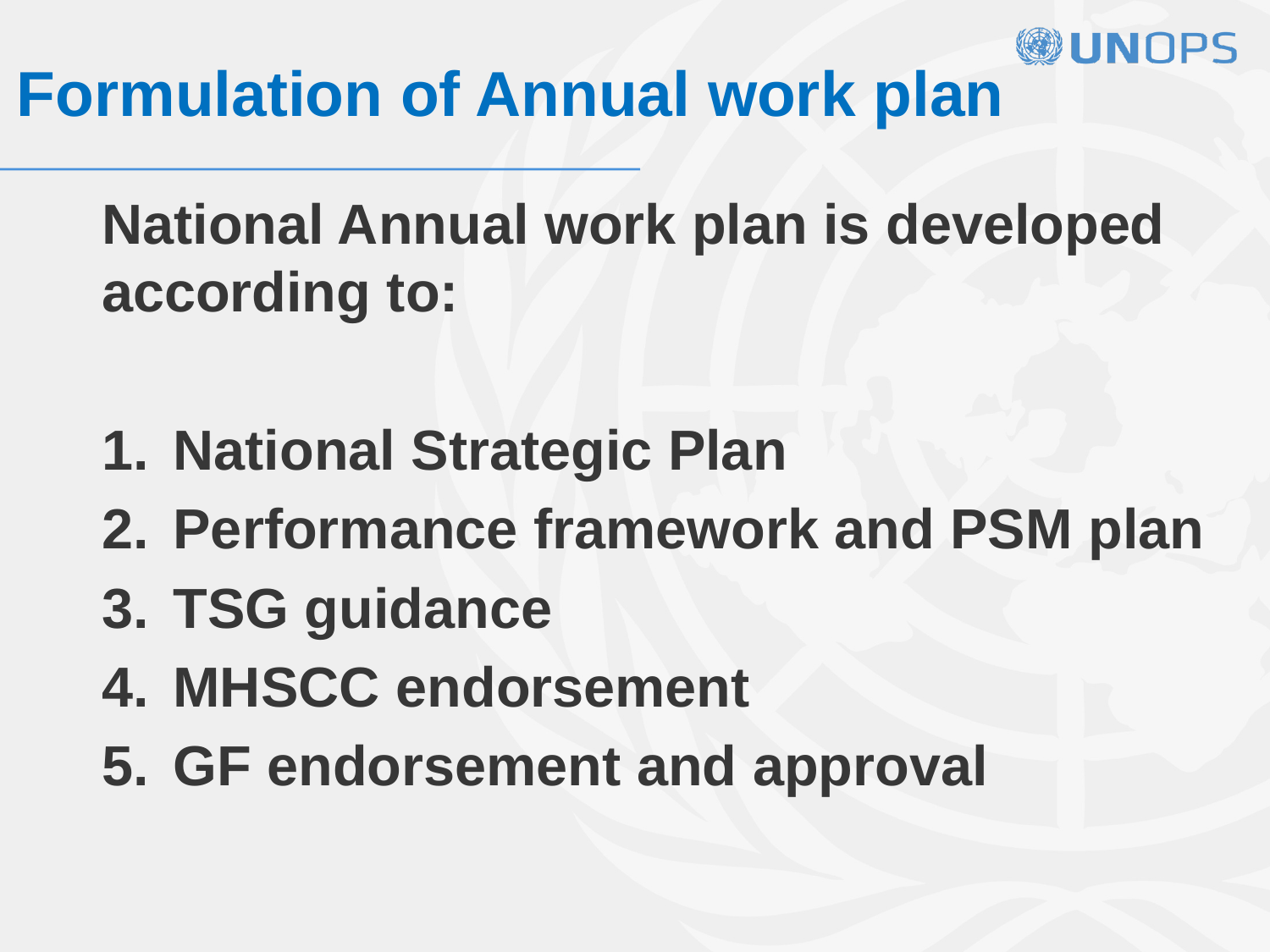

# Formulation of Annual work plan
National Annual work plan is developed according to:

National Strategic Plan
Performance framework and PSM plan
TSG guidance
MHSCC endorsement
GF endorsement and approval